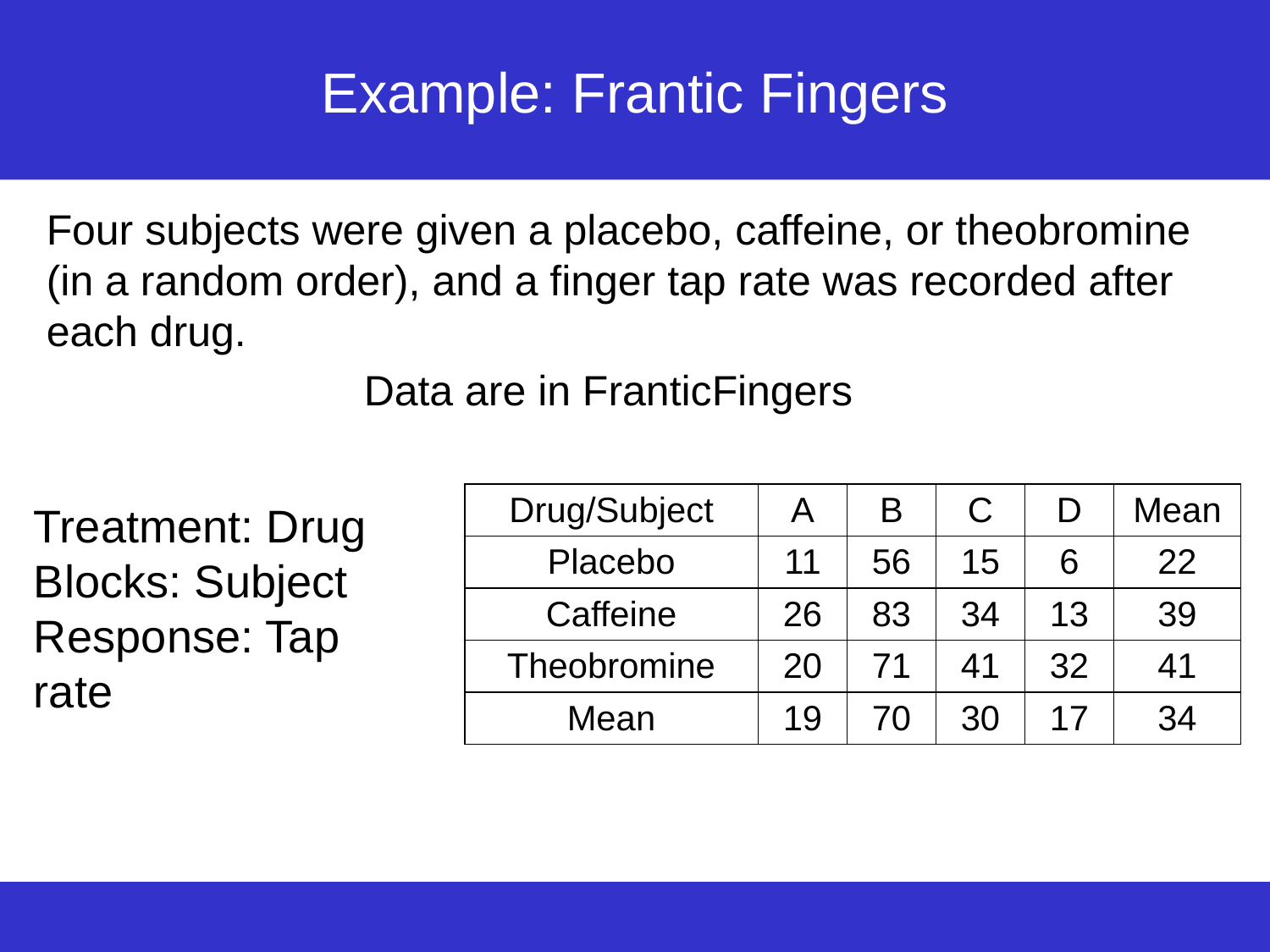

# Example: Frantic Fingers
Four subjects were given a placebo, caffeine, or theobromine (in a random order), and a finger tap rate was recorded after each drug.
Data are in FranticFingers
| Drug/Subject | A | B | C | D | Mean |
| --- | --- | --- | --- | --- | --- |
| Placebo | 11 | 56 | 15 | 6 | 22 |
| Caffeine | 26 | 83 | 34 | 13 | 39 |
| Theobromine | 20 | 71 | 41 | 32 | 41 |
| Mean | 19 | 70 | 30 | 17 | 34 |
Treatment: Drug
Blocks: Subject
Response: Tap rate